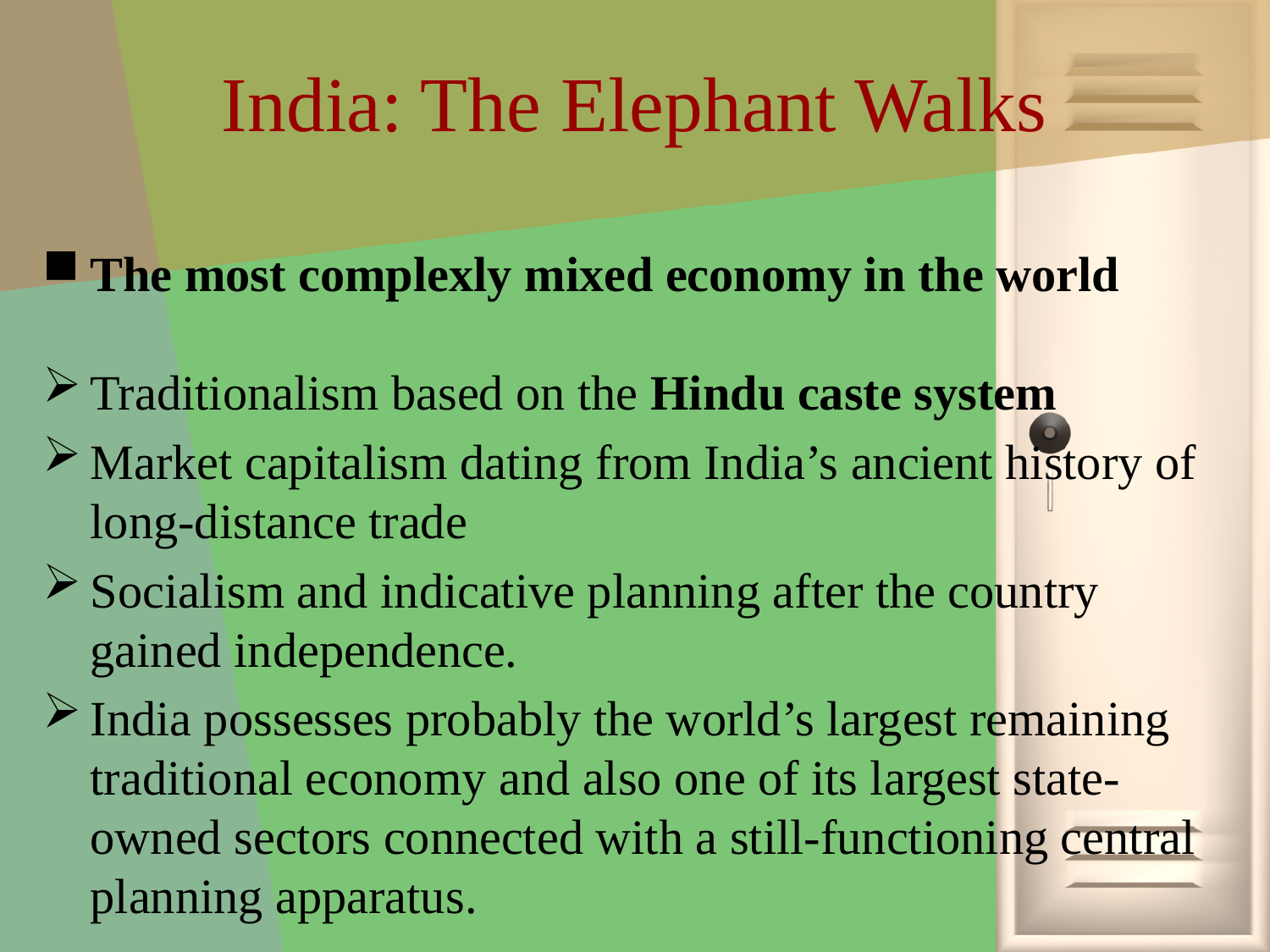

# India: The Elephant Walks
The most complexly mixed economy in the world

Traditionalism based on the Hindu caste system
Market capitalism dating from India’s ancient history of long-distance trade
Socialism and indicative planning after the country gained independence.
India possesses probably the world’s largest remaining traditional economy and also one of its largest state-owned sectors connected with a still-functioning central planning apparatus.